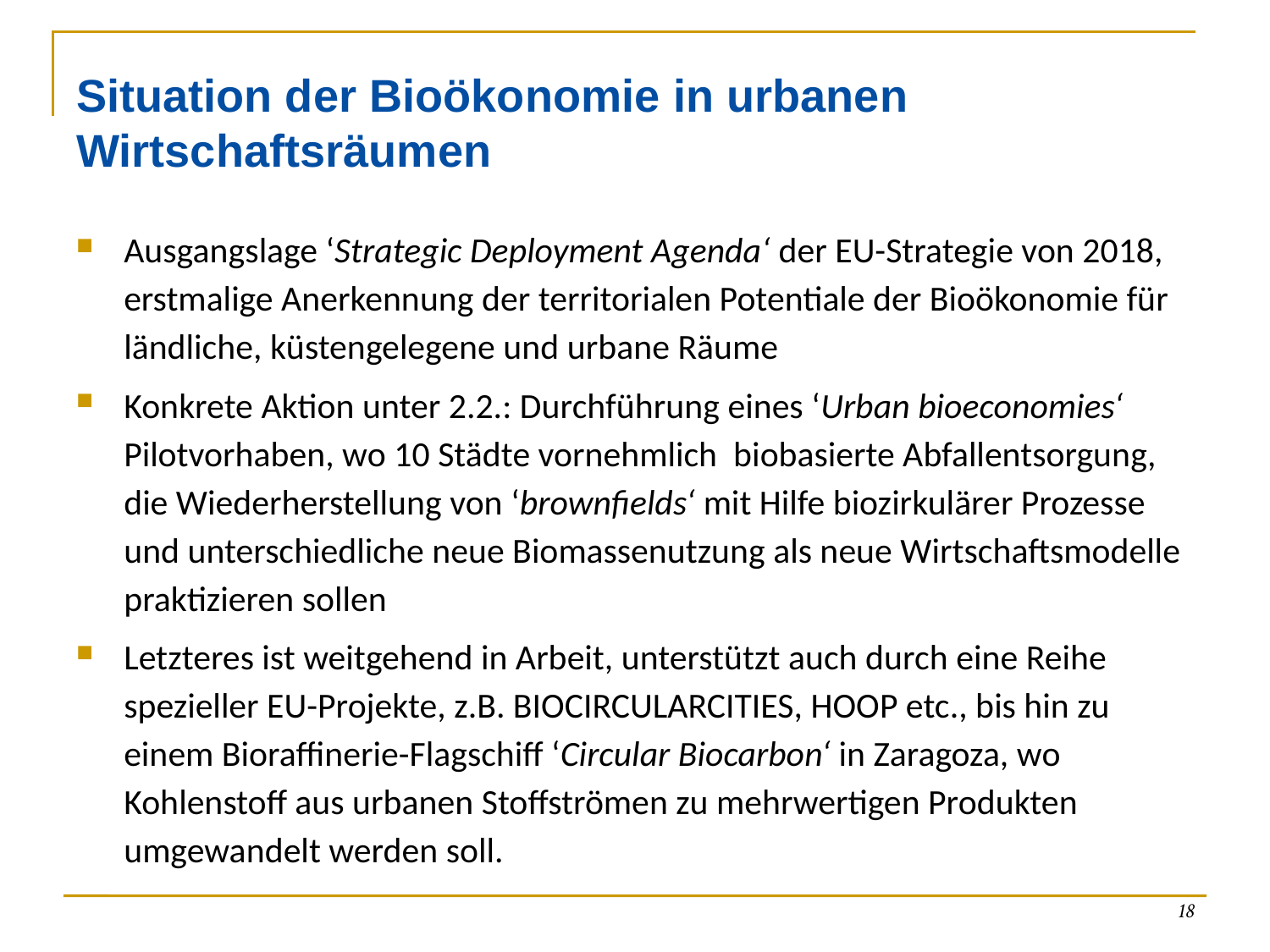

# Situation der Bioökonomie in urbanen Wirtschaftsräumen
Ausgangslage ‘Strategic Deployment Agenda‘ der EU-Strategie von 2018, erstmalige Anerkennung der territorialen Potentiale der Bioökonomie für ländliche, küstengelegene und urbane Räume
Konkrete Aktion unter 2.2.: Durchführung eines ‘Urban bioeconomies‘ Pilotvorhaben, wo 10 Städte vornehmlich  biobasierte Abfallentsorgung, die Wiederherstellung von ‘brownfields‘ mit Hilfe biozirkulärer Prozesse und unterschiedliche neue Biomassenutzung als neue Wirtschaftsmodelle praktizieren sollen
Letzteres ist weitgehend in Arbeit, unterstützt auch durch eine Reihe spezieller EU-Projekte, z.B. BIOCIRCULARCITIES, HOOP etc., bis hin zu einem Bioraffinerie-Flagschiff ‘Circular Biocarbon‘ in Zaragoza, wo Kohlenstoff aus urbanen Stoffströmen zu mehrwertigen Produkten umgewandelt werden soll.

18